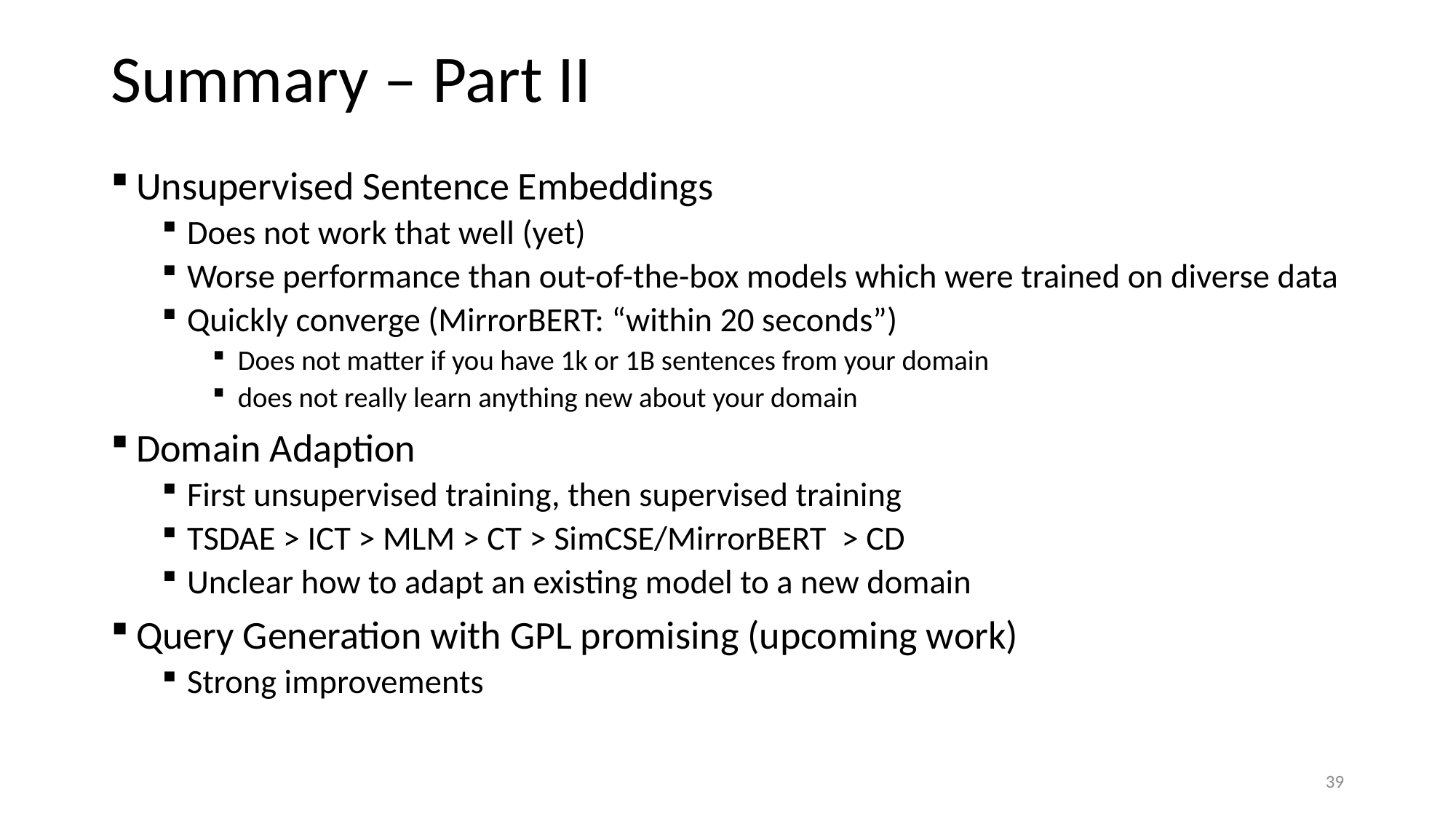

# Summary – Part II
Unsupervised Sentence Embeddings
Does not work that well (yet)
Worse performance than out-of-the-box models which were trained on diverse data
Quickly converge (MirrorBERT: “within 20 seconds”)
Does not matter if you have 1k or 1B sentences from your domain
does not really learn anything new about your domain
Domain Adaption
First unsupervised training, then supervised training
TSDAE > ICT > MLM > CT > SimCSE/MirrorBERT  > CD
Unclear how to adapt an existing model to a new domain
Query Generation with GPL promising (upcoming work)
Strong improvements
39